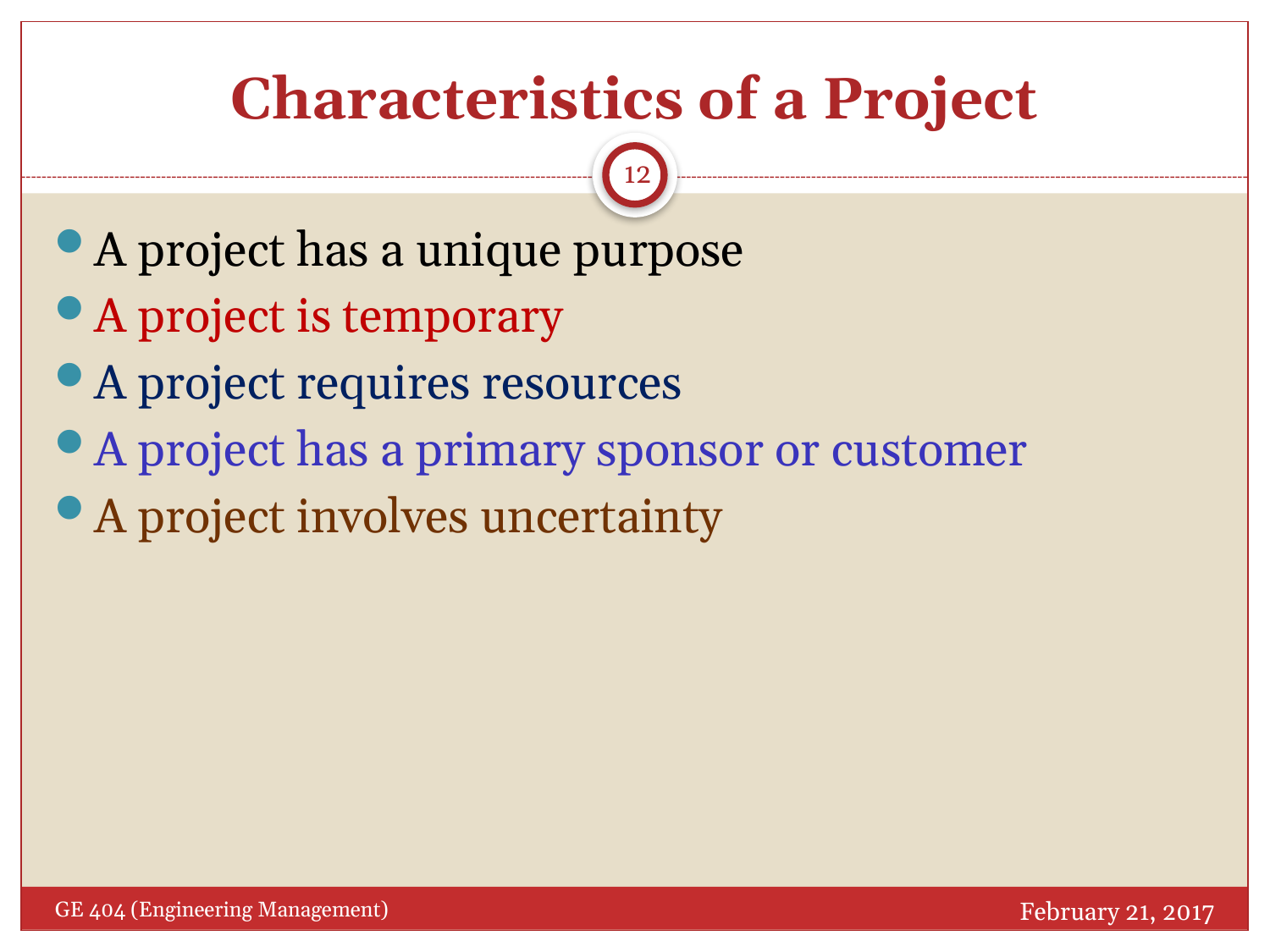

# Characteristics of a Project
12
A project has a unique purpose
A project is temporary
A project requires resources
A project has a primary sponsor or customer
A project involves uncertainty

February 21, 2017
GE 404 (Engineering Management)